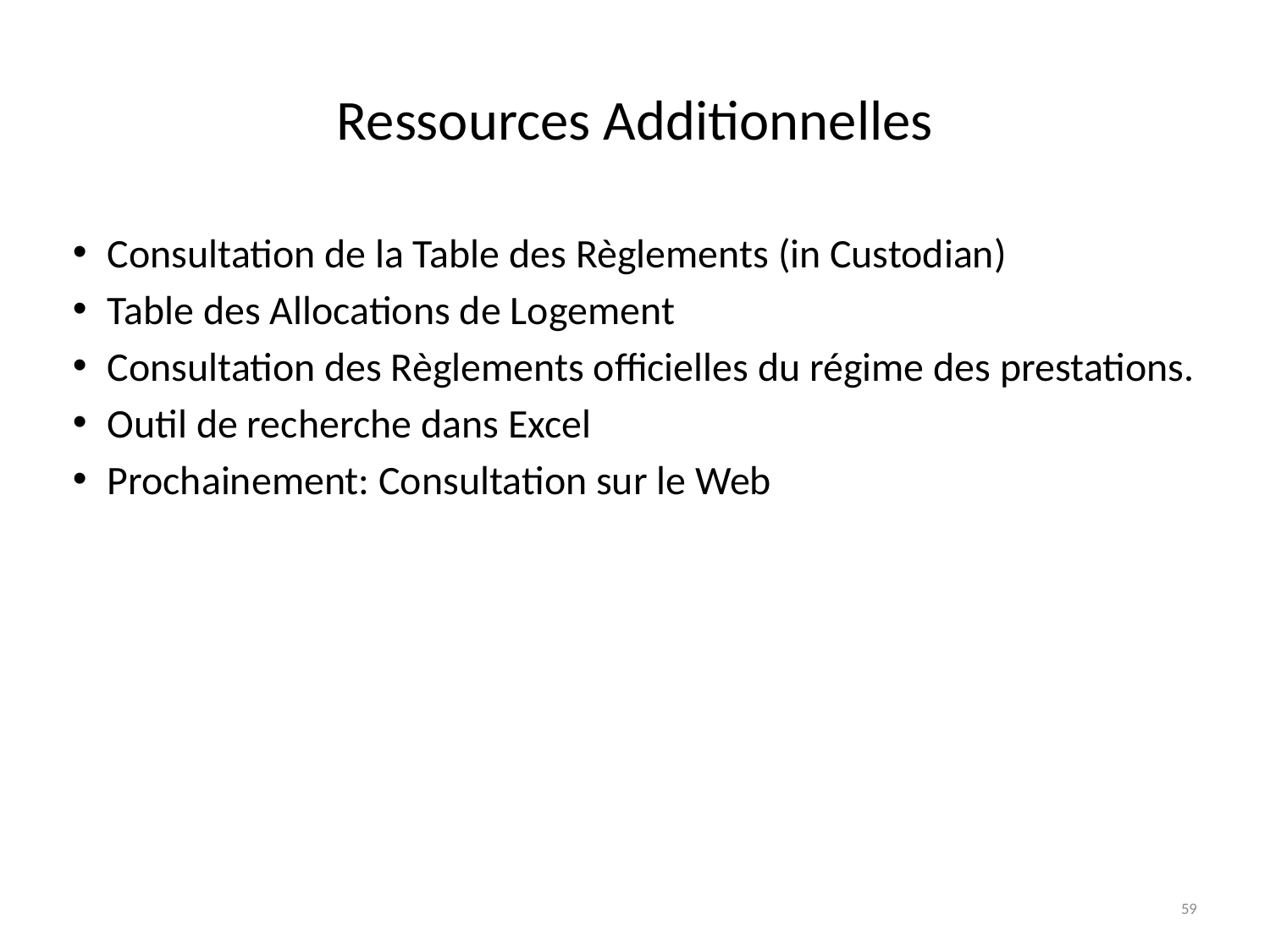

# Ressources Additionnelles
Consultation de la Table des Règlements (in Custodian)
Table des Allocations de Logement
Consultation des Règlements officielles du régime des prestations.
Outil de recherche dans Excel
Prochainement: Consultation sur le Web
59